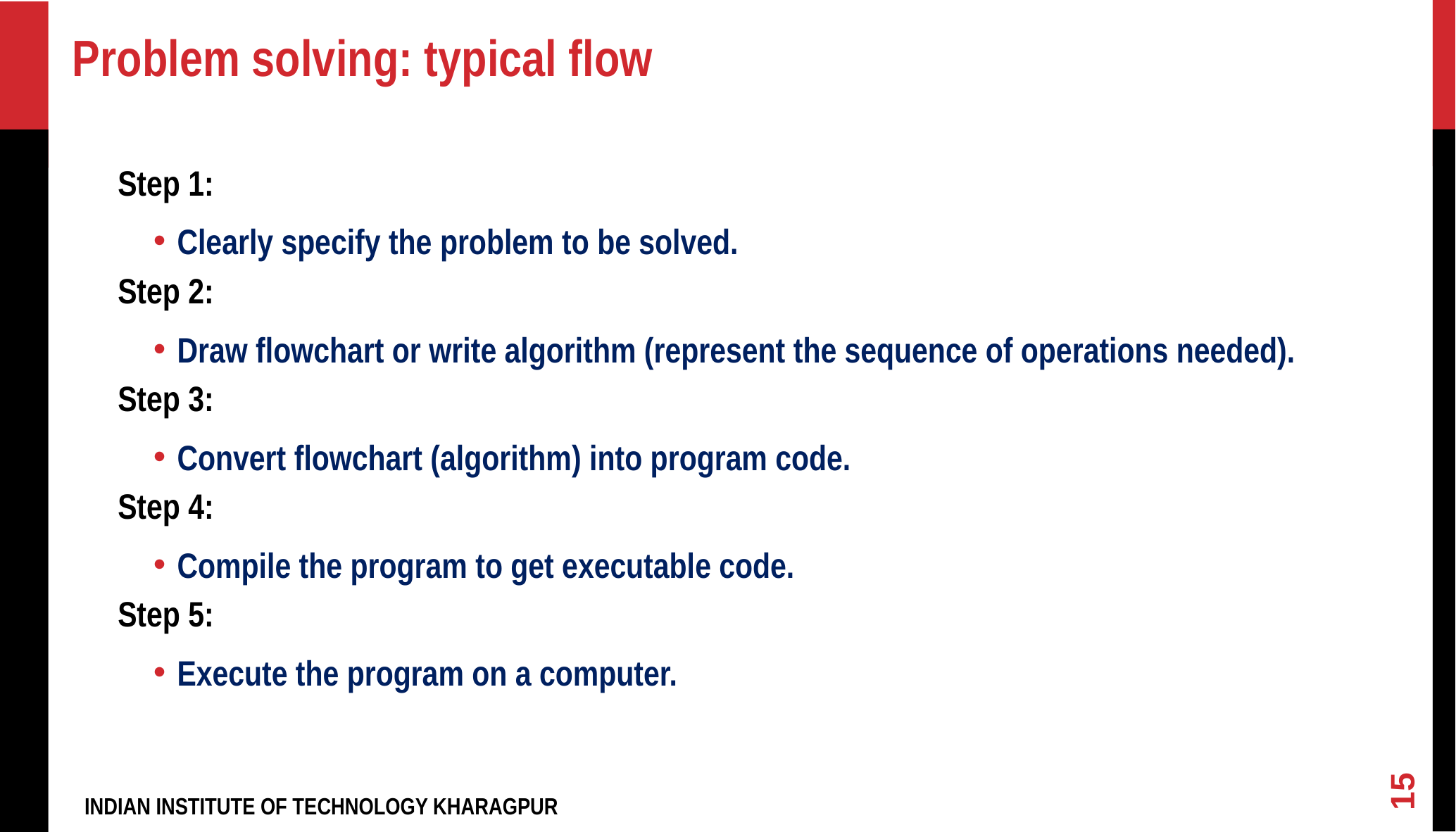

Problem solving: typical flow
Step 1:
Clearly specify the problem to be solved.
Step 2:
Draw flowchart or write algorithm (represent the sequence of operations needed).
Step 3:
Convert flowchart (algorithm) into program code.
Step 4:
Compile the program to get executable code.
Step 5:
Execute the program on a computer.
15
INDIAN INSTITUTE OF TECHNOLOGY KHARAGPUR